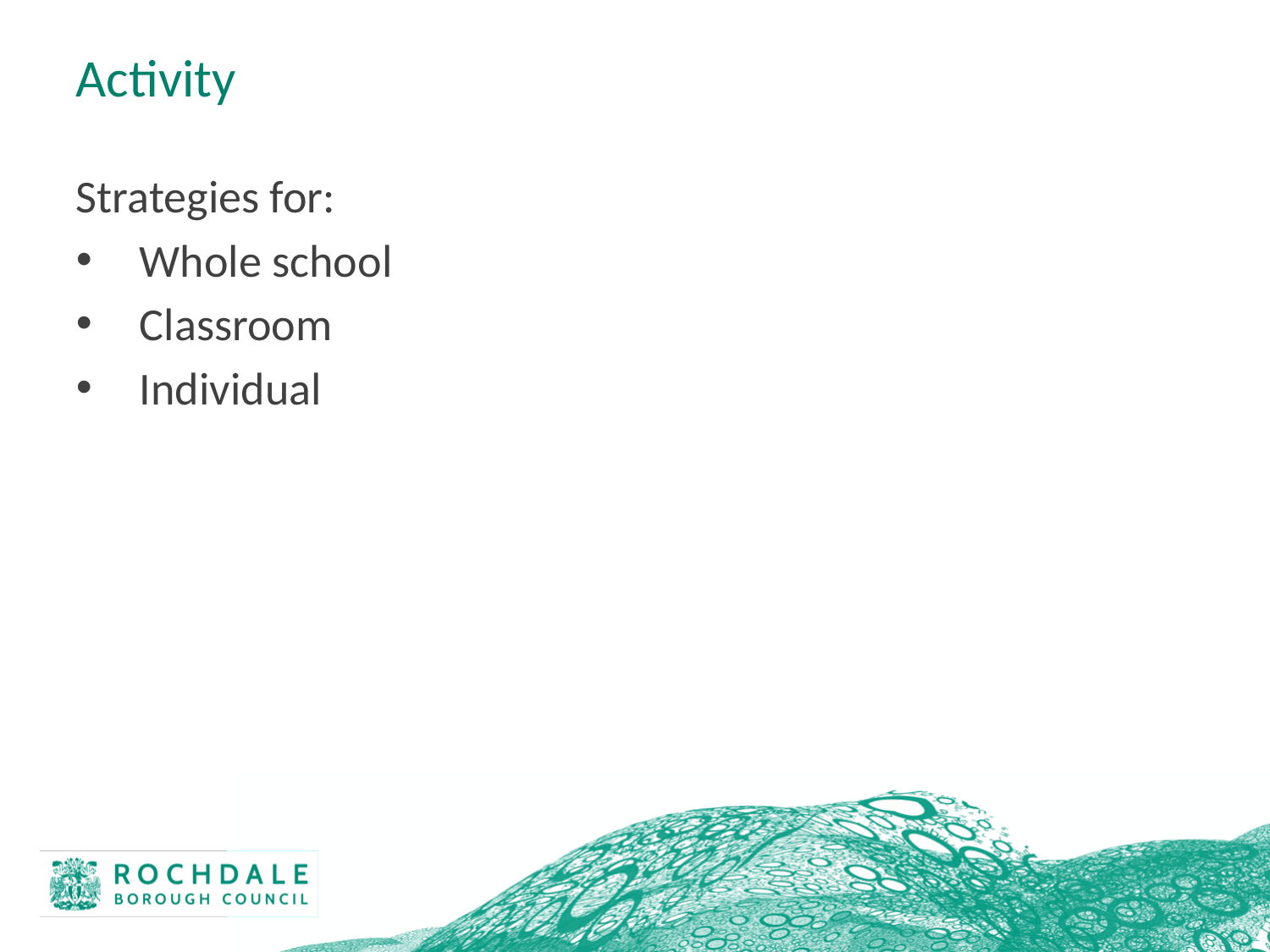

# Activity
Strategies for:
Whole school
Classroom
Individual